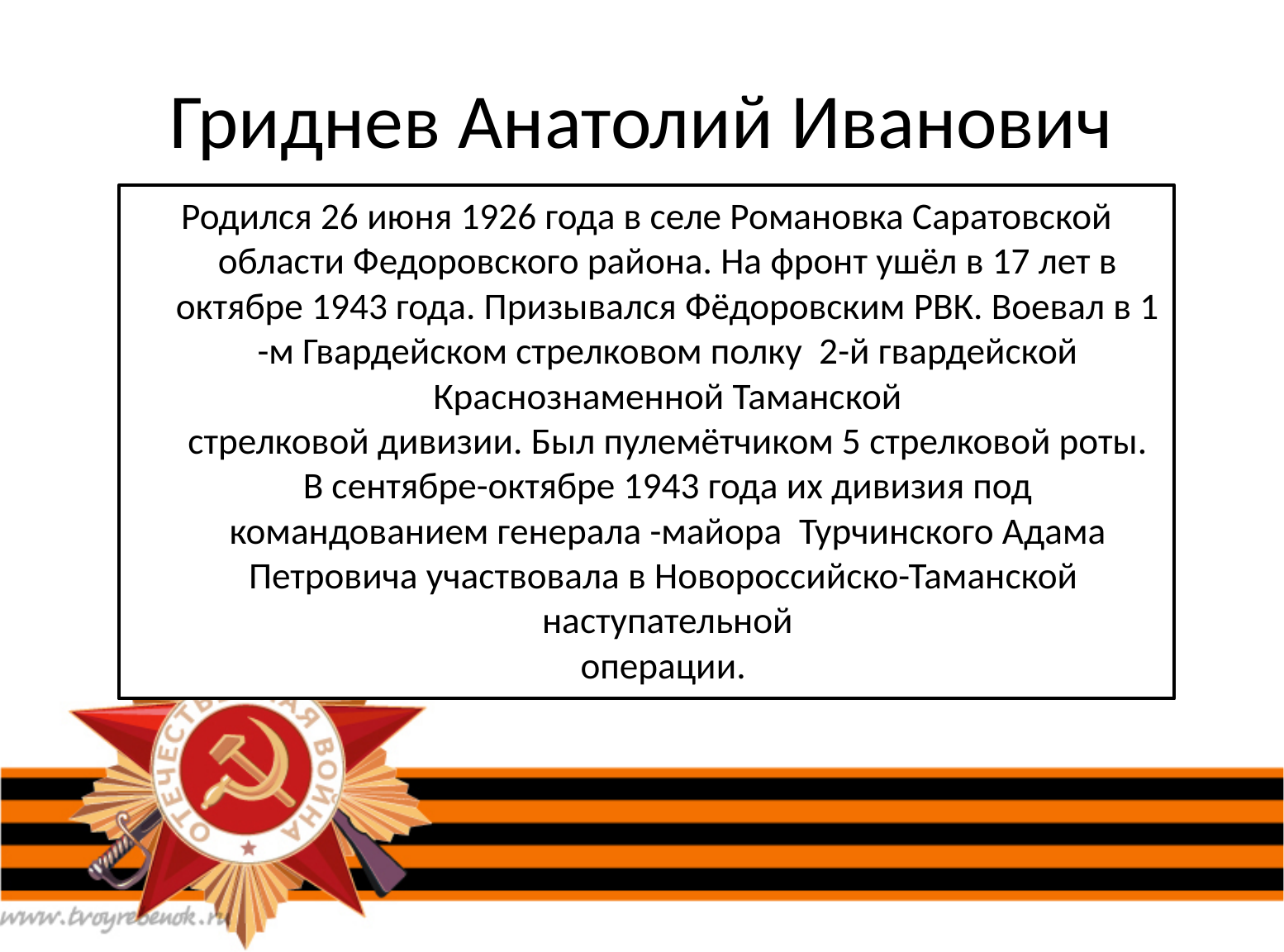

# Гриднев Анатолий Иванович
Родился 26 июня 1926 года в селе Романовка Саратовской области Федоровского района. На фронт ушёл в 17 лет в октябре 1943 года. Призывался Фёдоровским РВК. Воевал в 1 -м Гвардейском стрелковом полку  2-й гвардейской Краснознаменной Таманской
стрелковой дивизии. Был пулемётчиком 5 стрелковой роты. В сентябре-октябре 1943 года их дивизия под командованием генерала -майора  Турчинского Адама Петровича участвовала в Новороссийско-Таманской  наступательной
операции.